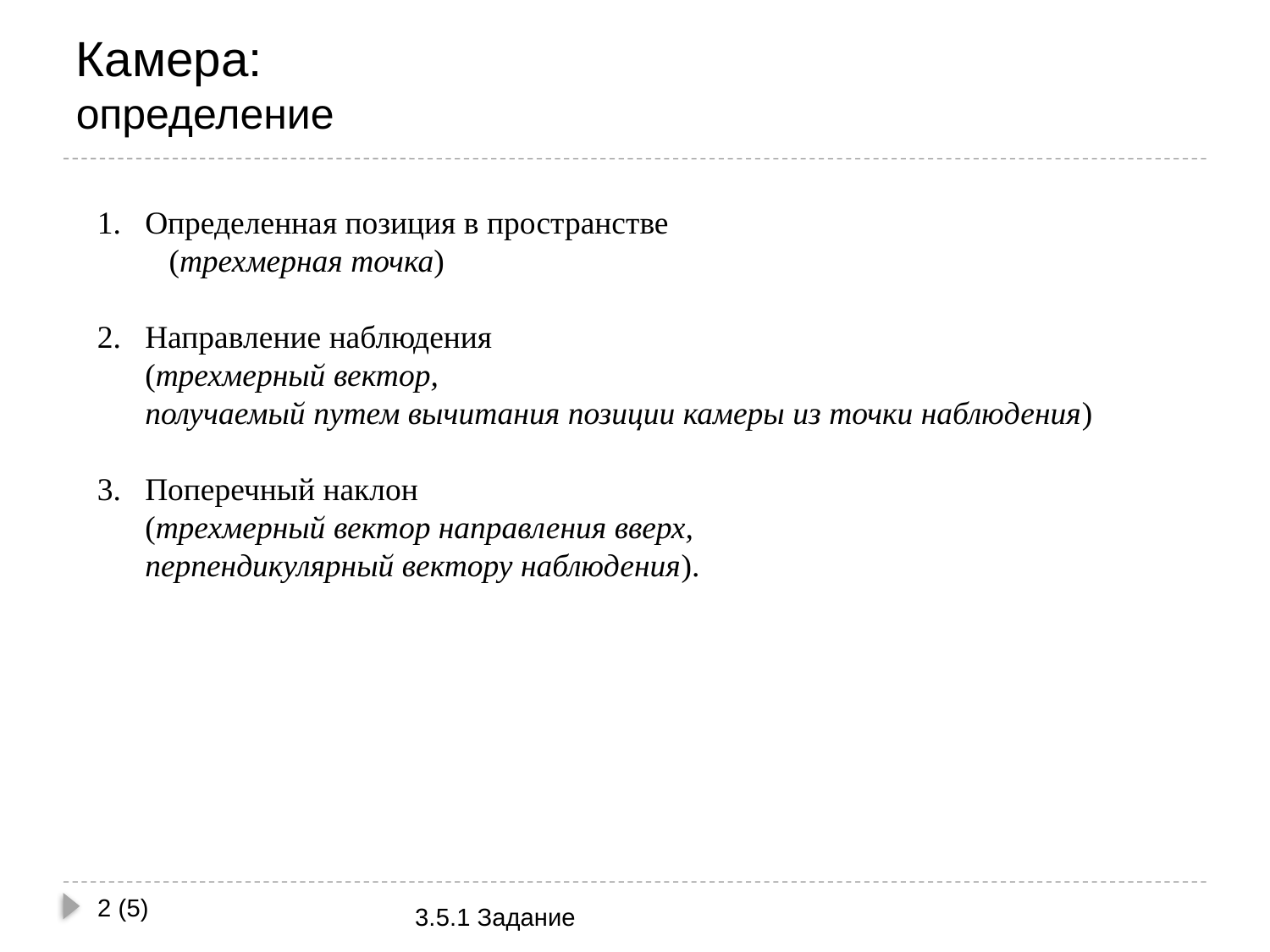

# Камера: определение
Определенная позиция в пространстве
 (трехмерная точка)

Направление наблюдения
(трехмерный вектор,
получаемый путем вычитания позиции камеры из точки наблюдения)

Поперечный наклон
(трехмерный вектор направления вверх,
перпендикулярный вектору наблюдения).

2 (5)
3.5.1 Задание